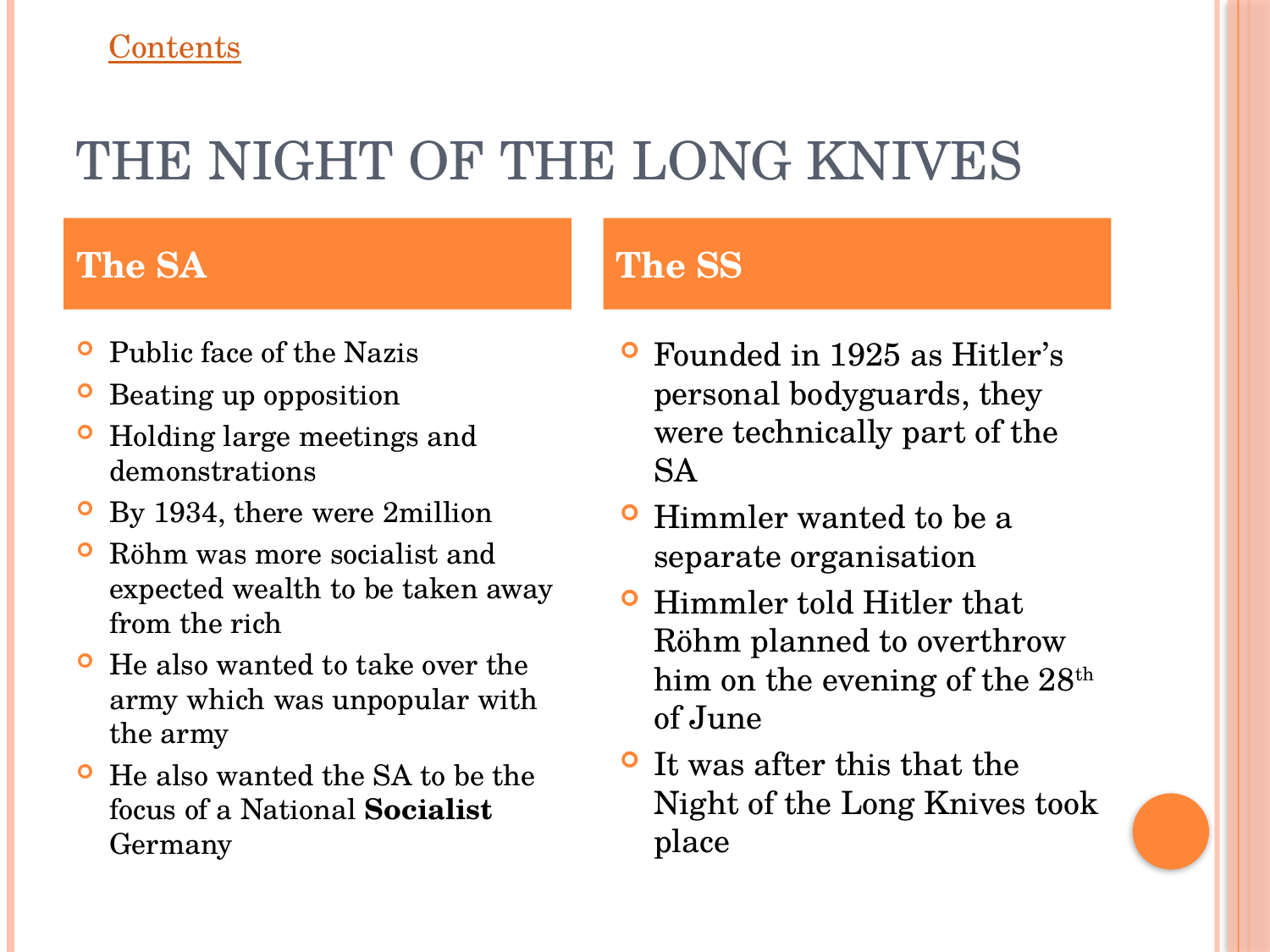

# The Night of the Long Knives
The SA
The SS
Public face of the Nazis
Beating up opposition
Holding large meetings and demonstrations
By 1934, there were 2million
Röhm was more socialist and expected wealth to be taken away from the rich
He also wanted to take over the army which was unpopular with the army
He also wanted the SA to be the focus of a National Socialist Germany
Founded in 1925 as Hitler’s personal bodyguards, they were technically part of the SA
Himmler wanted to be a separate organisation
Himmler told Hitler that Röhm planned to overthrow him on the evening of the 28th of June
It was after this that the Night of the Long Knives took place